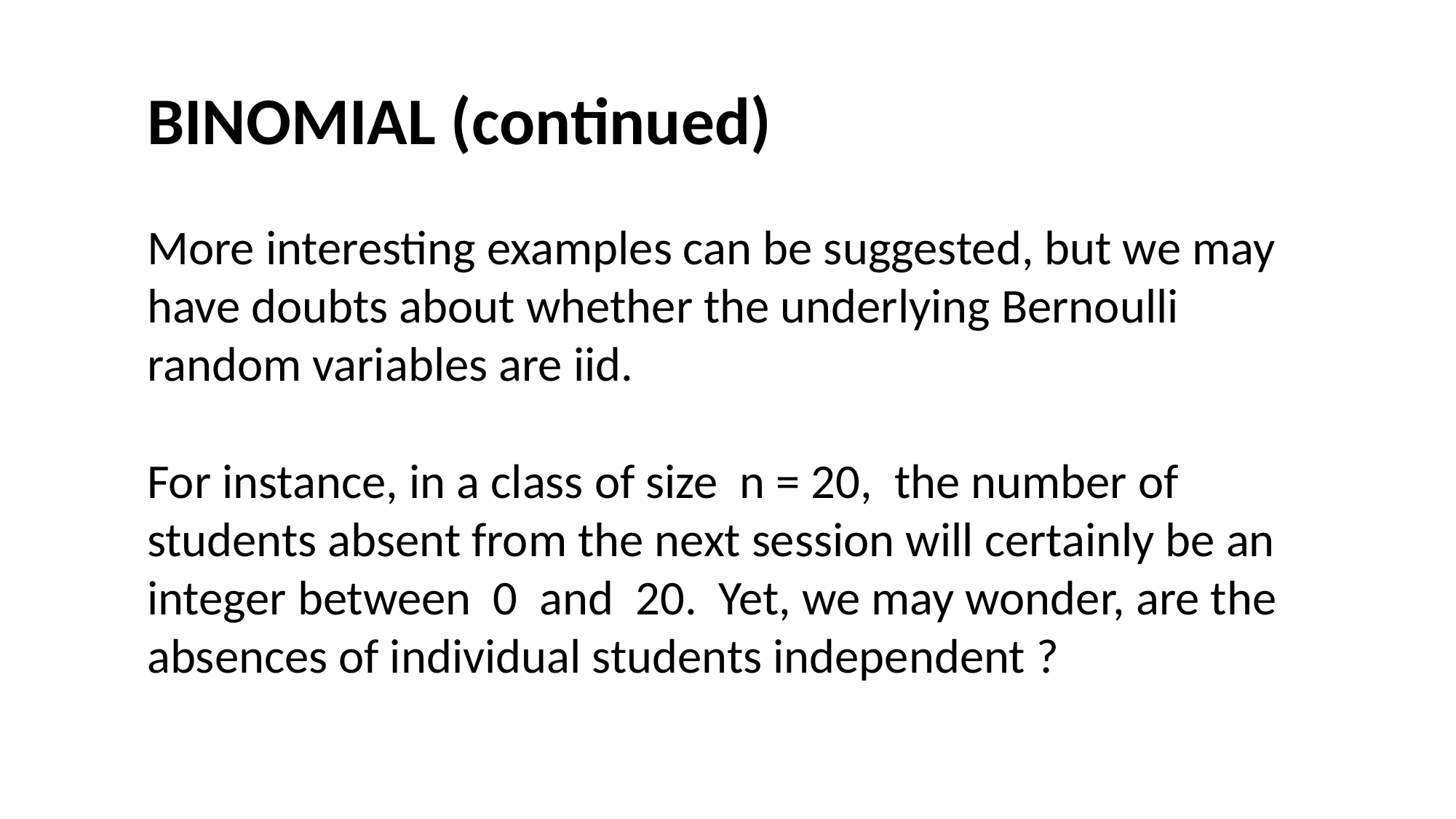

#
BINOMIAL (continued)

More interesting examples can be suggested, but we may have doubts about whether the underlying Bernoulli random variables are iid.

For instance, in a class of size  n = 20,  the number of students absent from the next session will certainly be an integer between  0  and  20.  Yet, we may wonder, are the absences of individual students independent ?